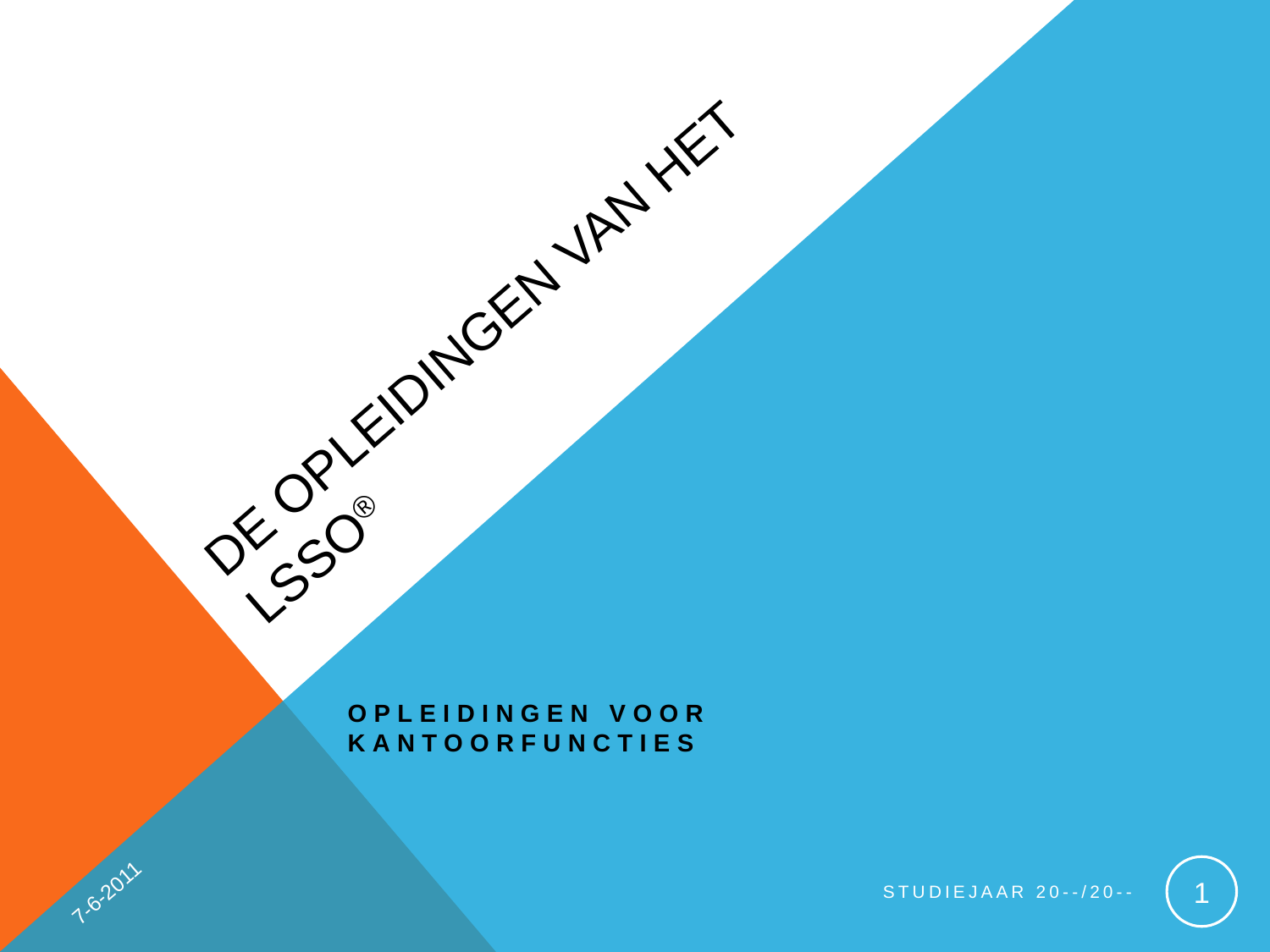

# De opleidingen van het LSSO®
Opleidingen voor kantoorfuncties
7-6-2011
1
Studiejaar 20--/20--